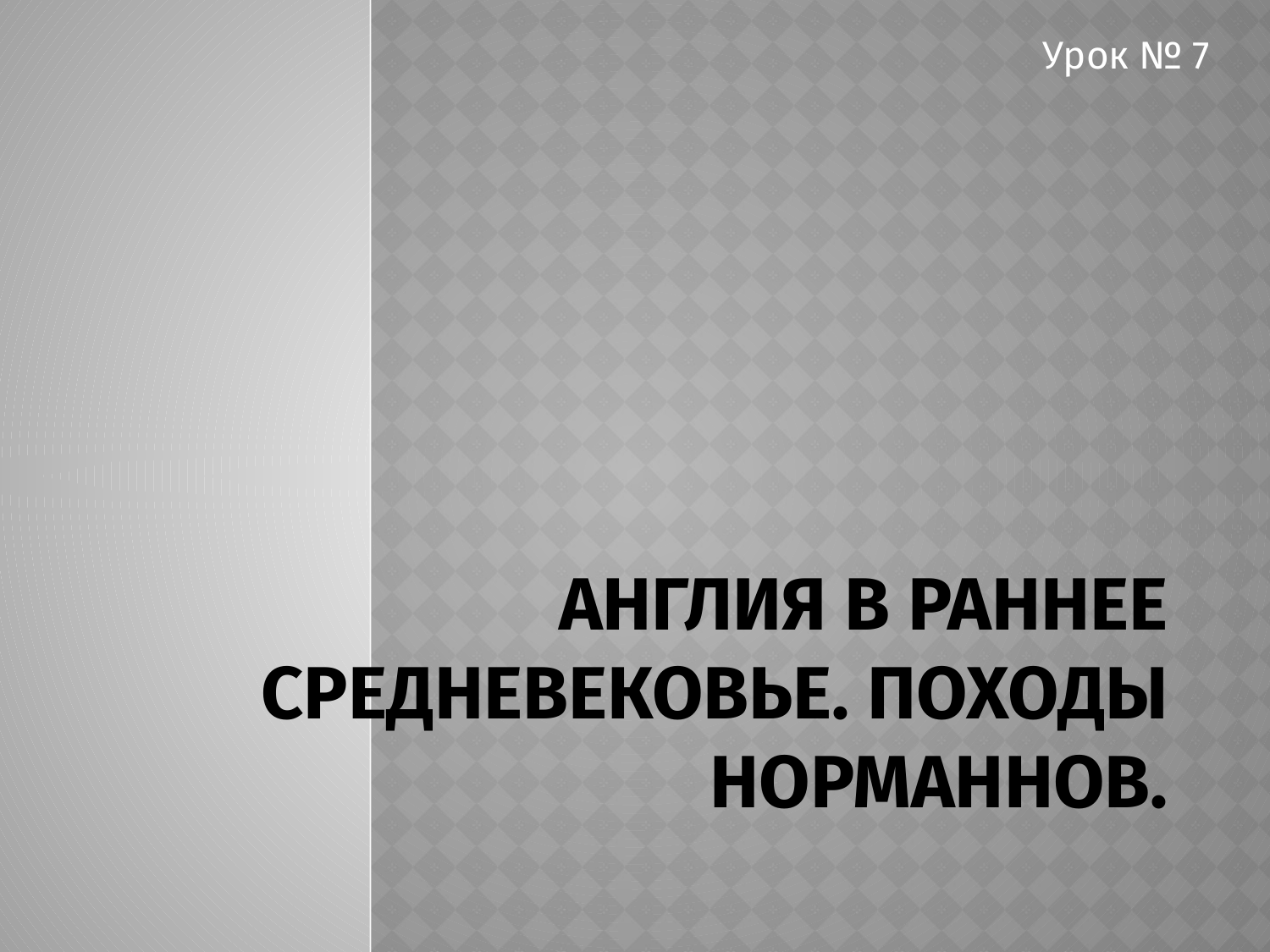

Урок № 7
# Англия в раннее средневековье. Походы норманнов.